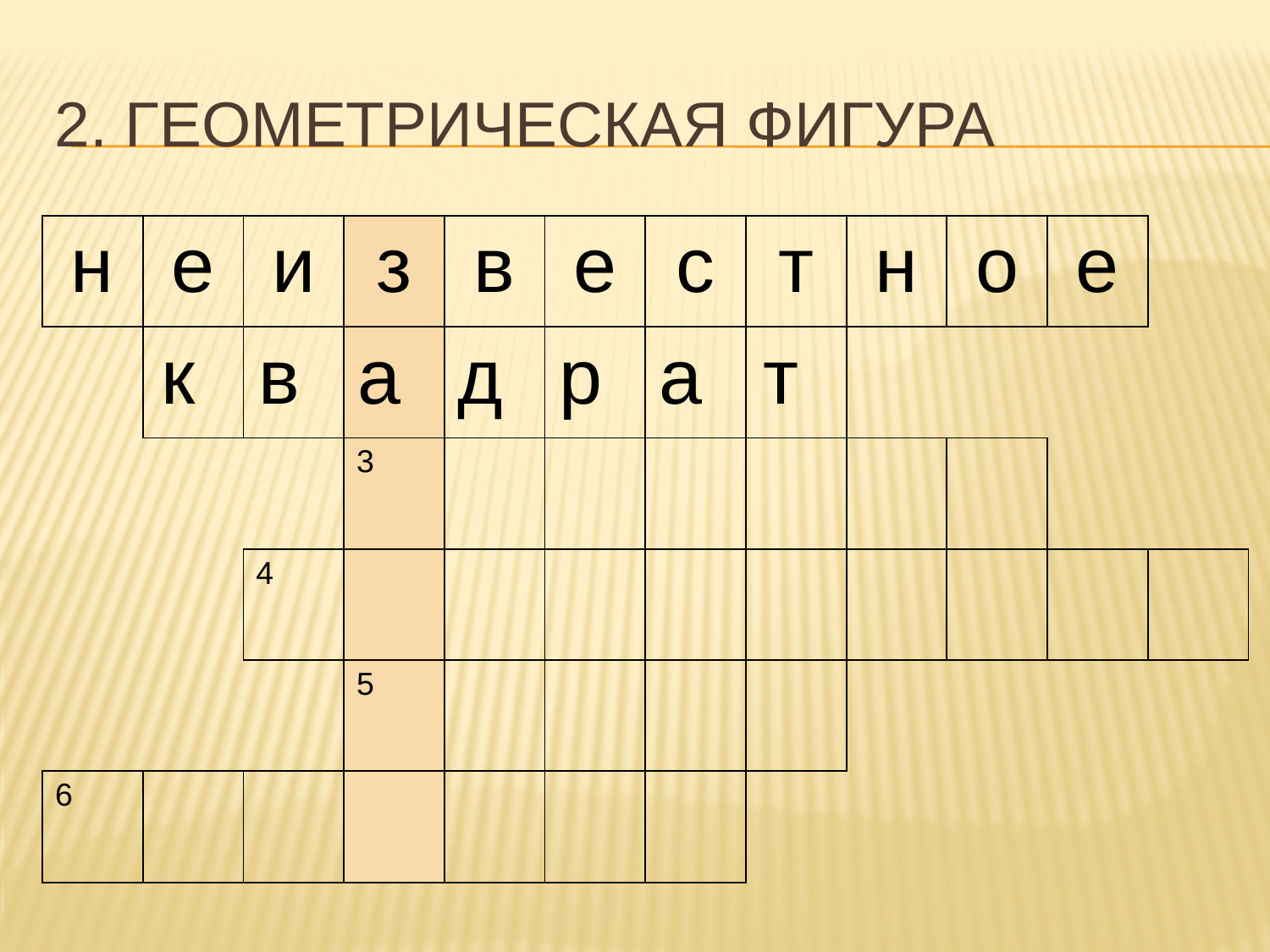

# 2. Геометрическая фигура
| н | е | и | з | в | е | с | т | н | о | е |  |
| --- | --- | --- | --- | --- | --- | --- | --- | --- | --- | --- | --- |
|  |  |  |  |  |  |  |  |  |  |  |  |
|  |  |  | 3 |  |  |  |  |  |  |  |  |
|  |  | 4 |  |  |  |  |  |  |  |  |  |
|  |  |  | 5 |  |  |  |  |  |  |  |  |
| 6 |  |  |  |  |  |  |  |  |  |  |  |
| к | в | а | д | р | а | т |
| --- | --- | --- | --- | --- | --- | --- |